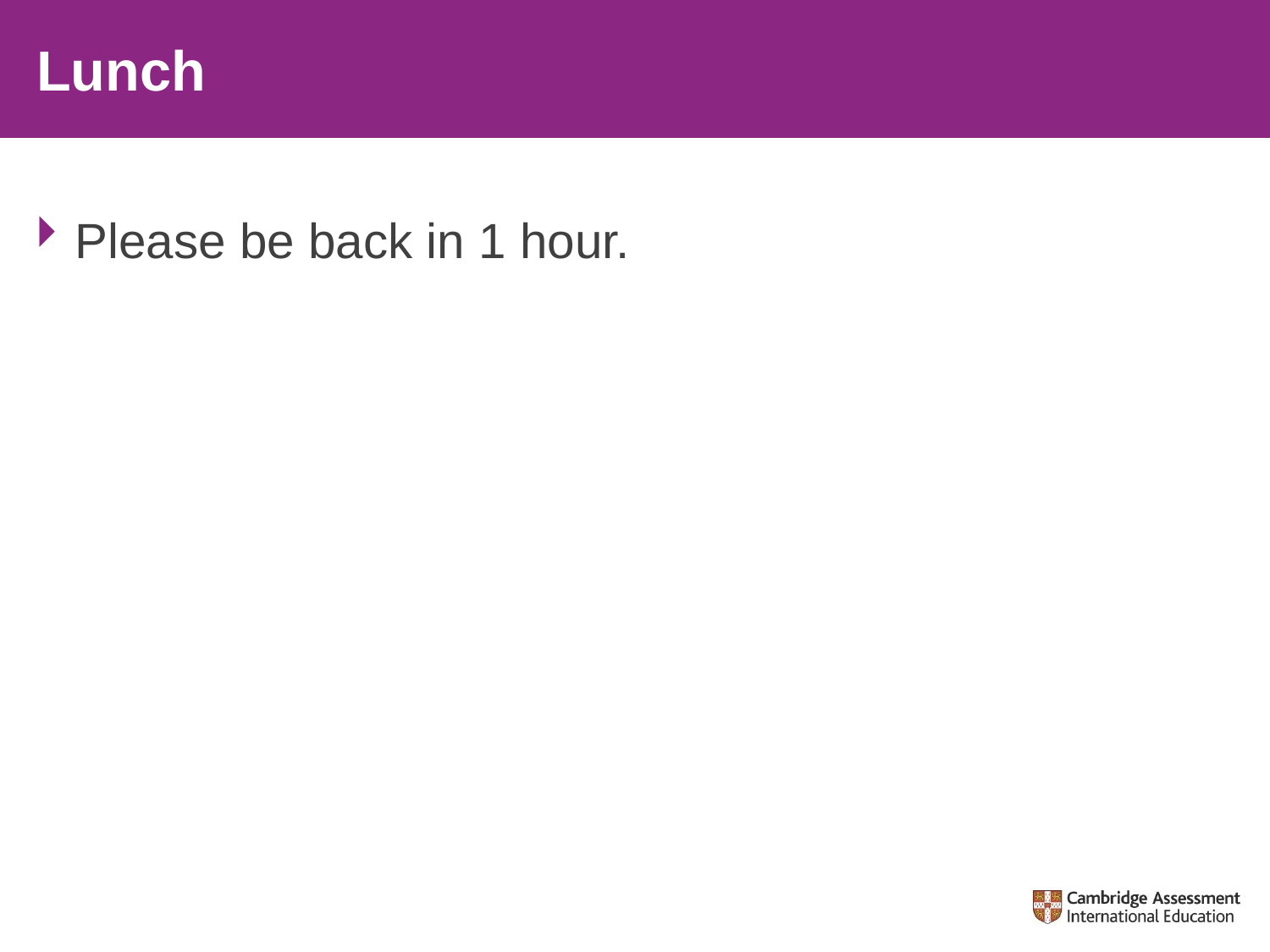

# Lunch
Please be back in 1 hour.